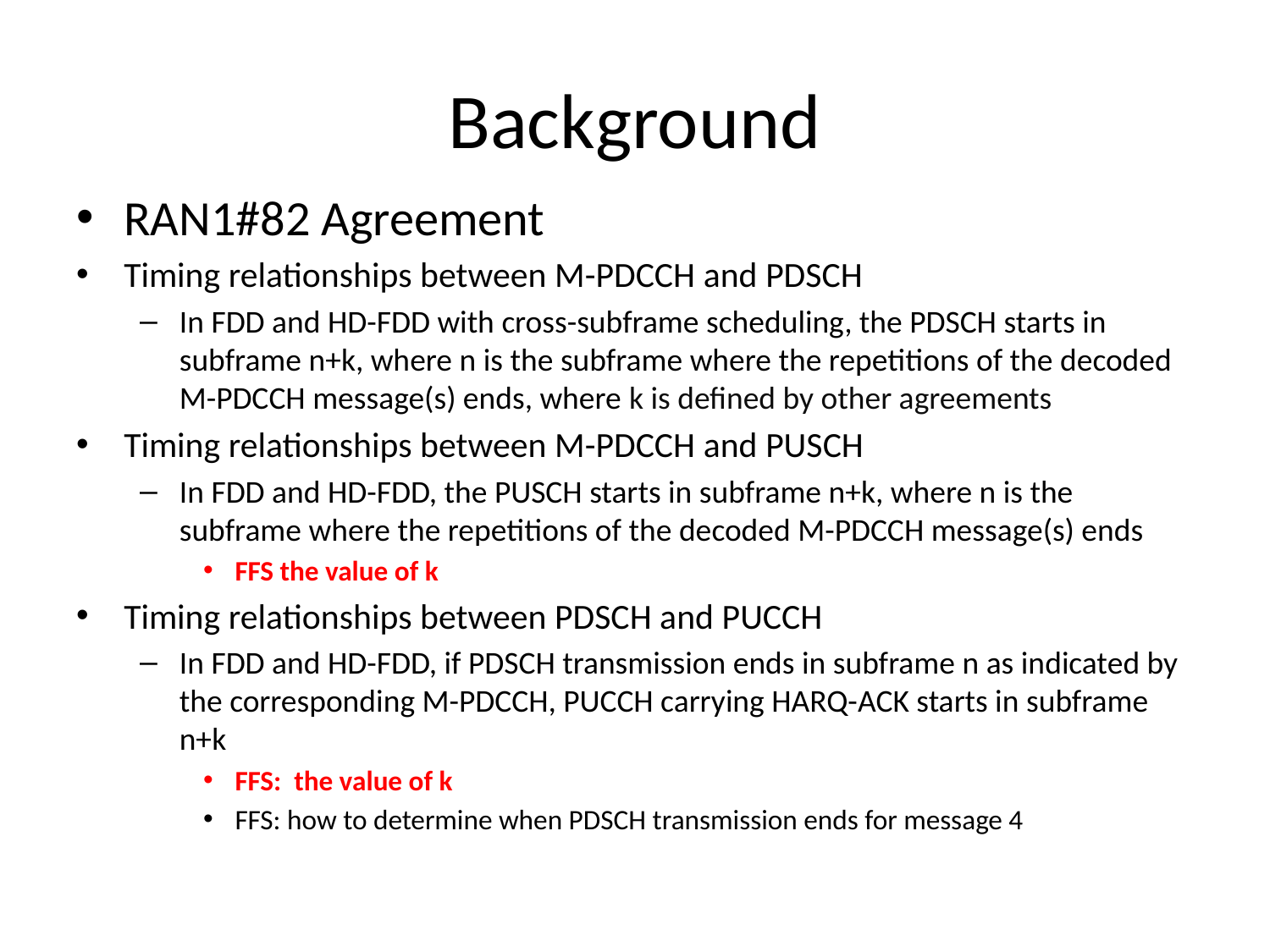

# Background
RAN1#82 Agreement
Timing relationships between M-PDCCH and PDSCH
In FDD and HD-FDD with cross-subframe scheduling, the PDSCH starts in subframe n+k, where n is the subframe where the repetitions of the decoded M-PDCCH message(s) ends, where k is defined by other agreements
Timing relationships between M-PDCCH and PUSCH
In FDD and HD-FDD, the PUSCH starts in subframe n+k, where n is the subframe where the repetitions of the decoded M-PDCCH message(s) ends
FFS the value of k
Timing relationships between PDSCH and PUCCH
In FDD and HD-FDD, if PDSCH transmission ends in subframe n as indicated by the corresponding M-PDCCH, PUCCH carrying HARQ-ACK starts in subframe n+k
FFS:  the value of k
FFS: how to determine when PDSCH transmission ends for message 4